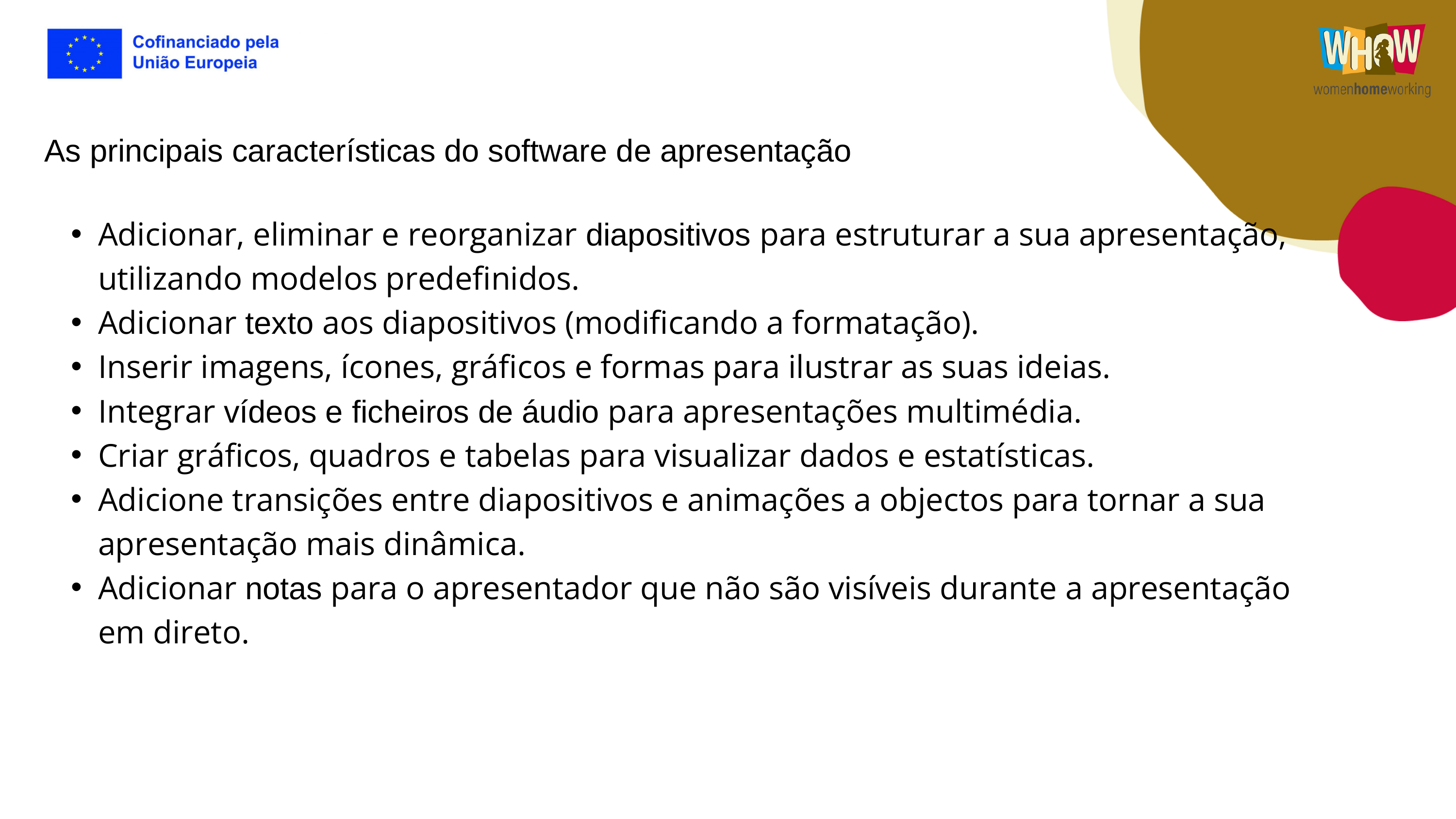

As principais características do software de apresentação
Adicionar, eliminar e reorganizar diapositivos para estruturar a sua apresentação, utilizando modelos predefinidos.
Adicionar texto aos diapositivos (modificando a formatação).
Inserir imagens, ícones, gráficos e formas para ilustrar as suas ideias.
Integrar vídeos e ficheiros de áudio para apresentações multimédia.
Criar gráficos, quadros e tabelas para visualizar dados e estatísticas.
Adicione transições entre diapositivos e animações a objectos para tornar a sua apresentação mais dinâmica.
Adicionar notas para o apresentador que não são visíveis durante a apresentação em direto.